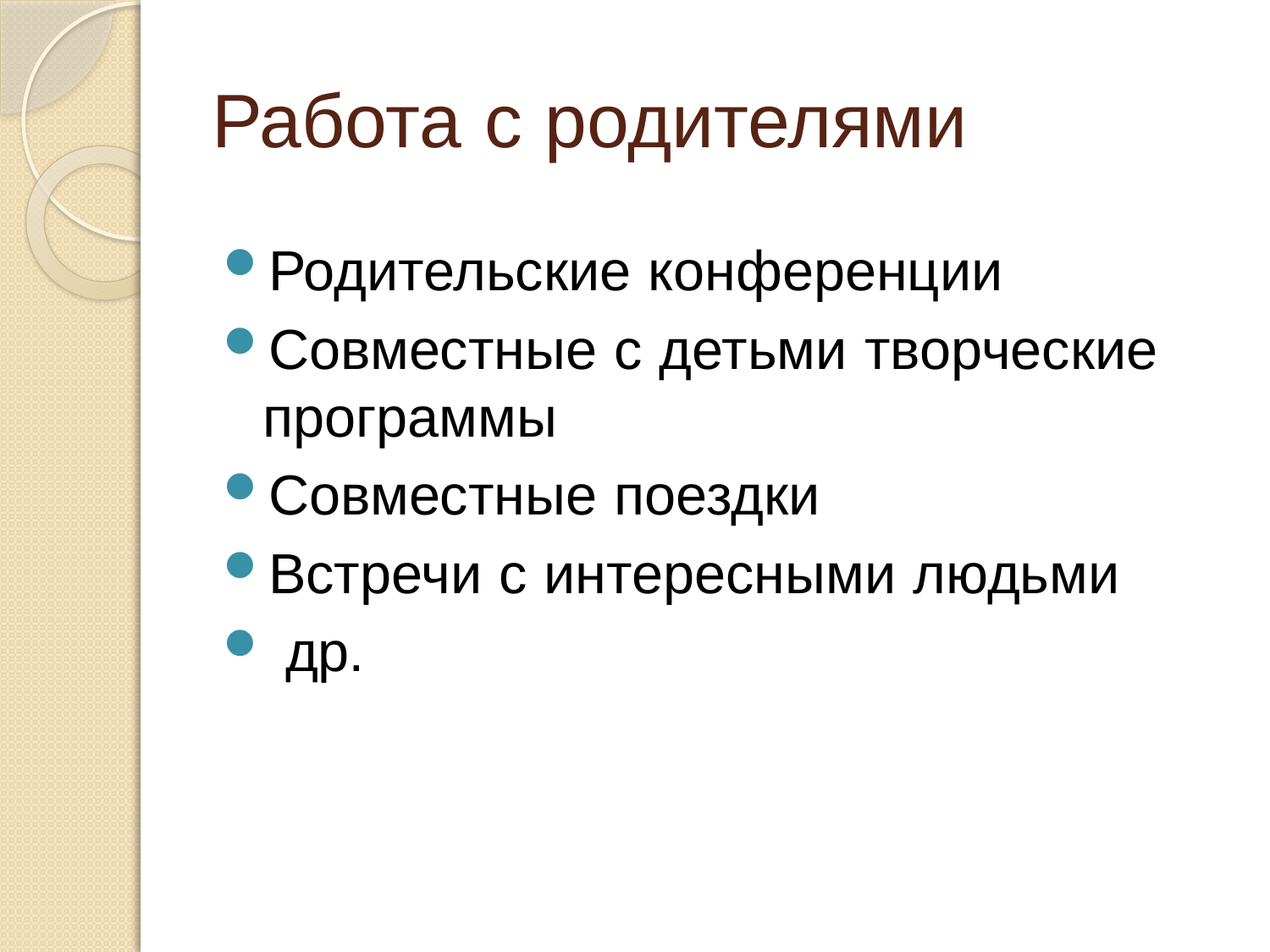

# Работа с родителями
Родительские конференции
Совместные с детьми творческие программы
Совместные поездки
Встречи с интересными людьми
 др.